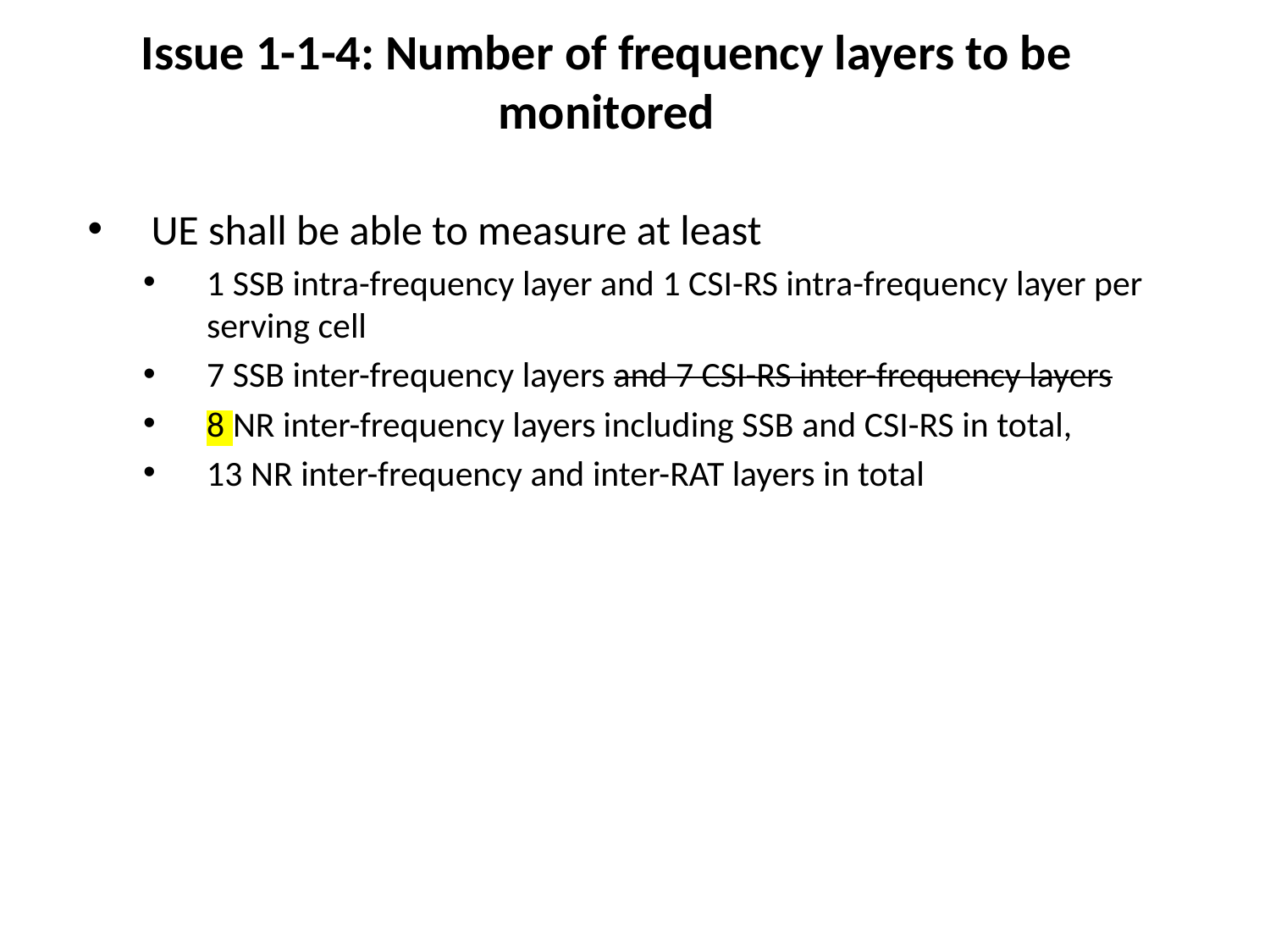

# Issue 1-1-4: Number of frequency layers to be monitored
UE shall be able to measure at least
1 SSB intra-frequency layer and 1 CSI-RS intra-frequency layer per serving cell
7 SSB inter-frequency layers and 7 CSI-RS inter-frequency layers
8 NR inter-frequency layers including SSB and CSI-RS in total,
13 NR inter-frequency and inter-RAT layers in total